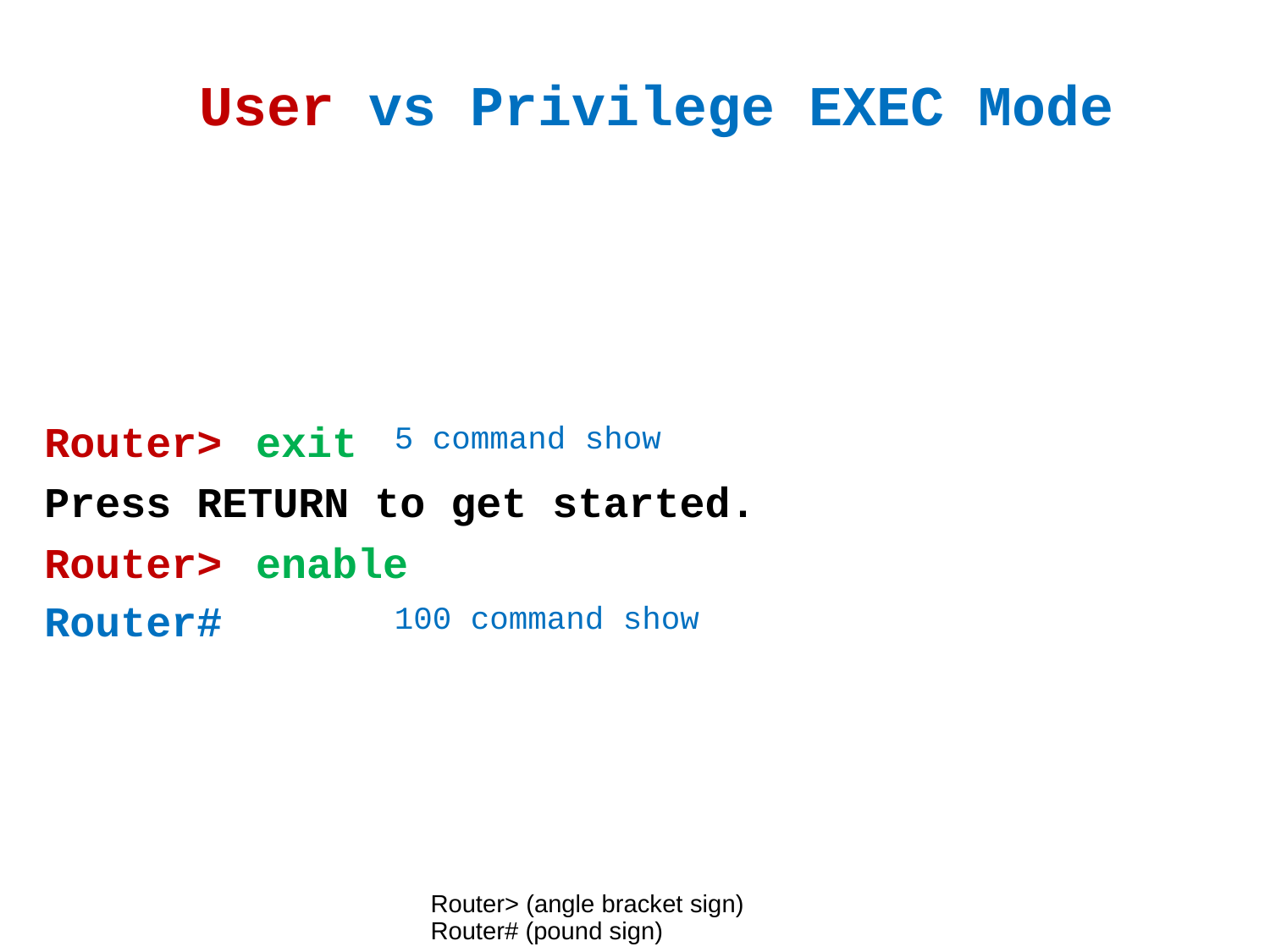

# User vs Privilege EXEC Mode
Router>
exit
5 command show
Press RETURN to get started.
Router>
enable
Router#
100 command show
Router> (angle bracket sign)
Router# (pound sign)